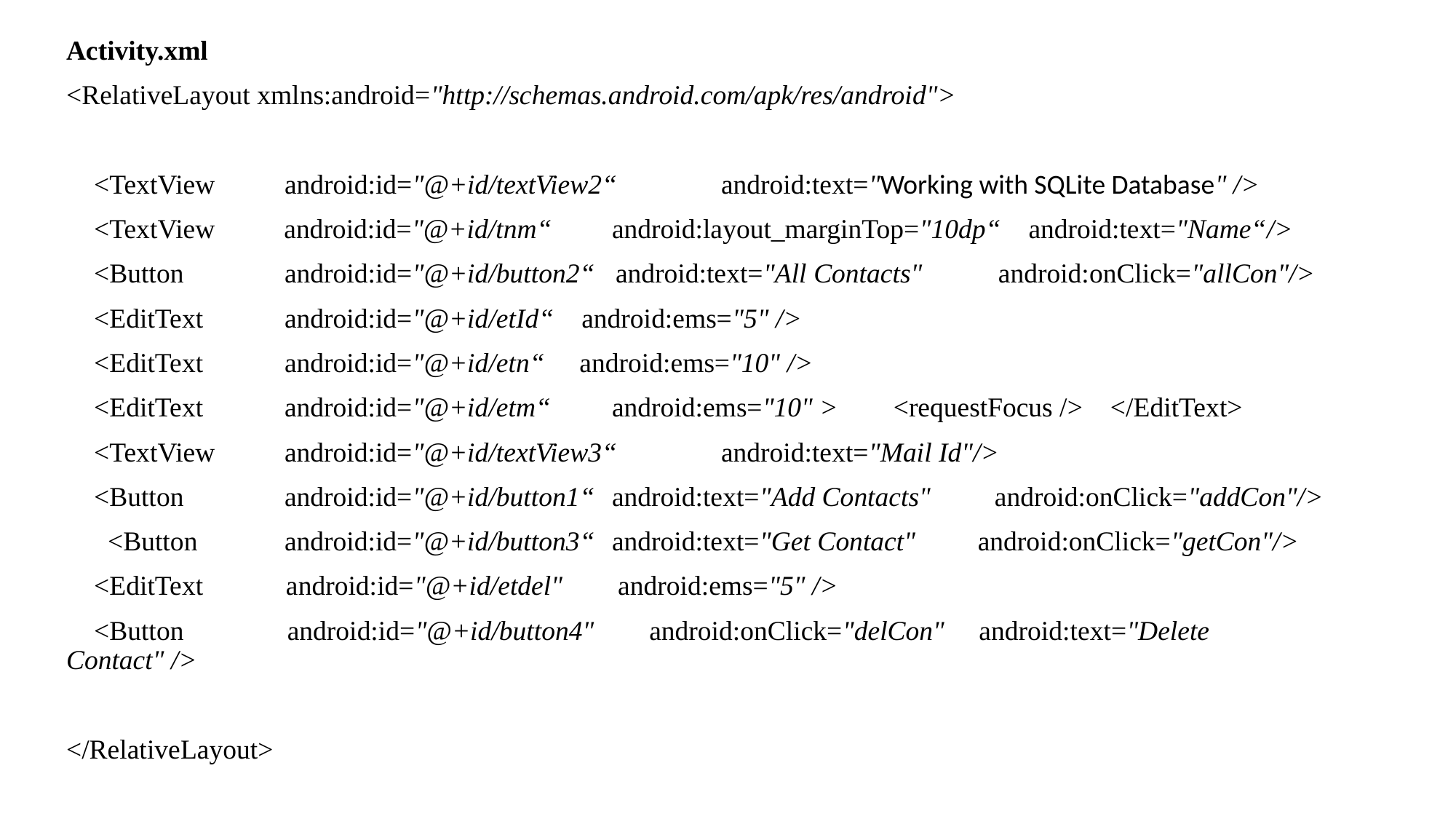

Activity.xml
<RelativeLayout xmlns:android="http://schemas.android.com/apk/res/android">

    <TextView	android:id="@+id/textView2“	android:text="Working with SQLite Database" />
    <TextView          android:id="@+id/tnm“	android:layout_marginTop="10dp“    android:text="Name“	/>
    <Button	android:id="@+id/button2“   android:text="All Contacts"           android:onClick="allCon"/>
    <EditText	android:id="@+id/etId“    android:ems="5" />
    <EditText	android:id="@+id/etn“     android:ems="10" />
    <EditText	android:id="@+id/etm“	android:ems="10" >        <requestFocus />    </EditText>
    <TextView	android:id="@+id/textView3“	android:text="Mail Id"/>
    <Button	android:id="@+id/button1“	android:text="Add Contacts" 	        android:onClick="addCon"/>
      <Button	android:id="@+id/button3“	android:text="Get Contact"         android:onClick="getCon"/>
    <EditText            android:id="@+id/etdel"        android:ems="5" />
    <Button               android:id="@+id/button4"        android:onClick="delCon"     android:text="Delete Contact" />

</RelativeLayout>